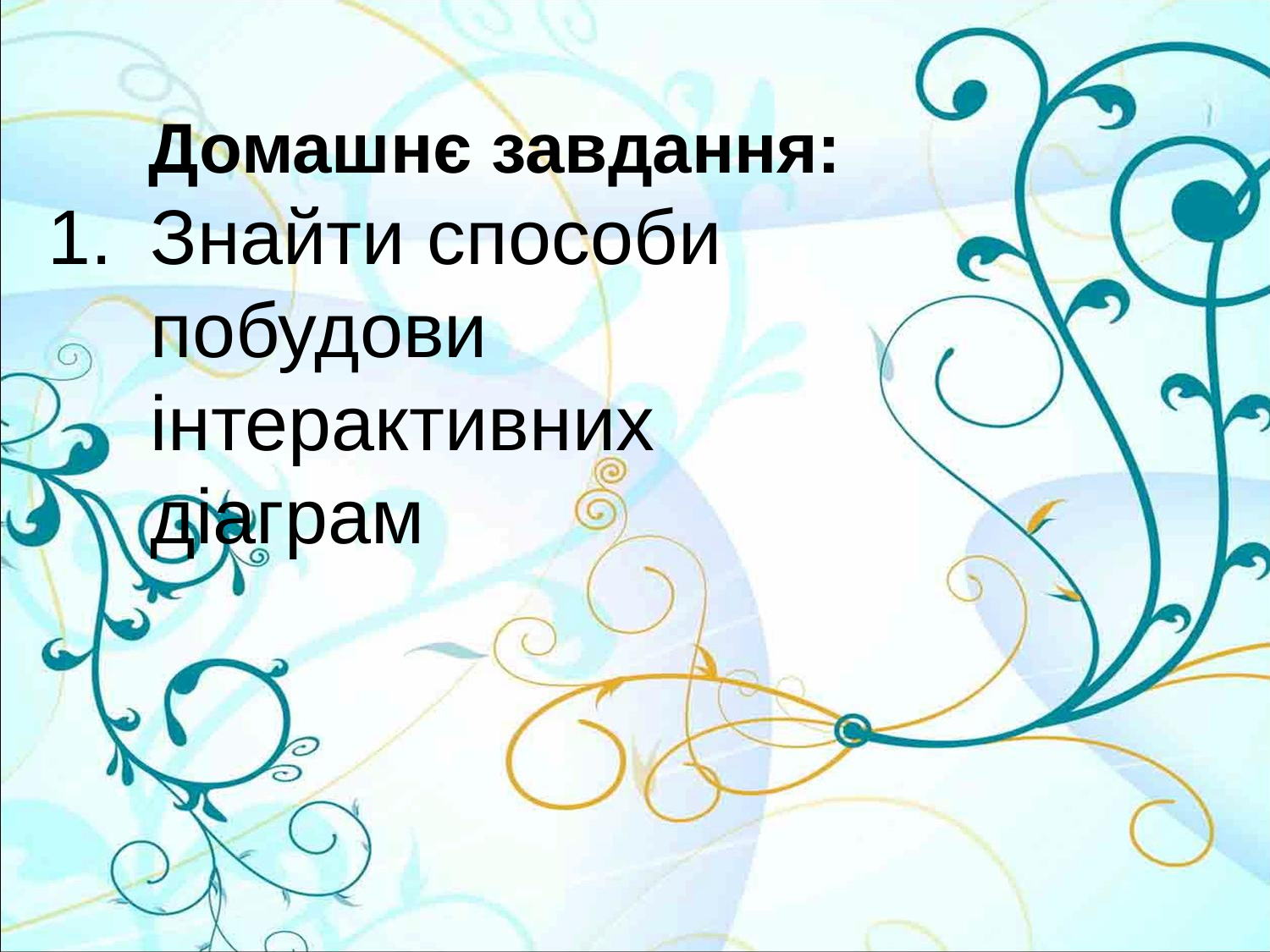

Домашнє завдання:
Знайти способи побудови інтерактивних  діаграм